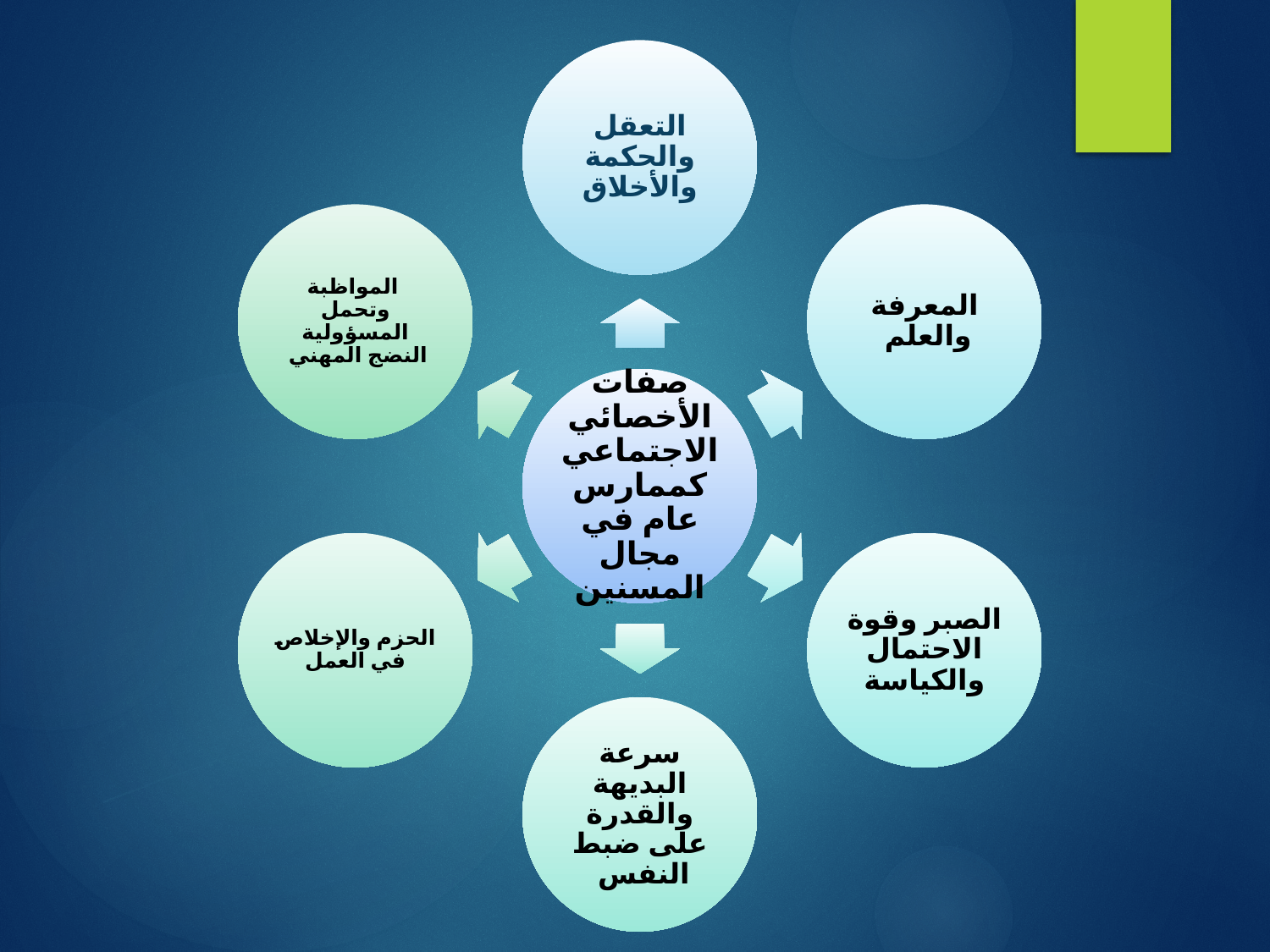

صفات الأخصائي الاجتماعي كممارس عام في مجال المسنين

التعقل والحكمة والأخلاق

المعرفة والعلم

الصبر وقوة الاحتمال والكياسة

سرعة البديهة والقدرة على ضبط النفس

الحزم والإخلاص في العمل

 المواظبة وتحمل المسؤولية النضج المهني